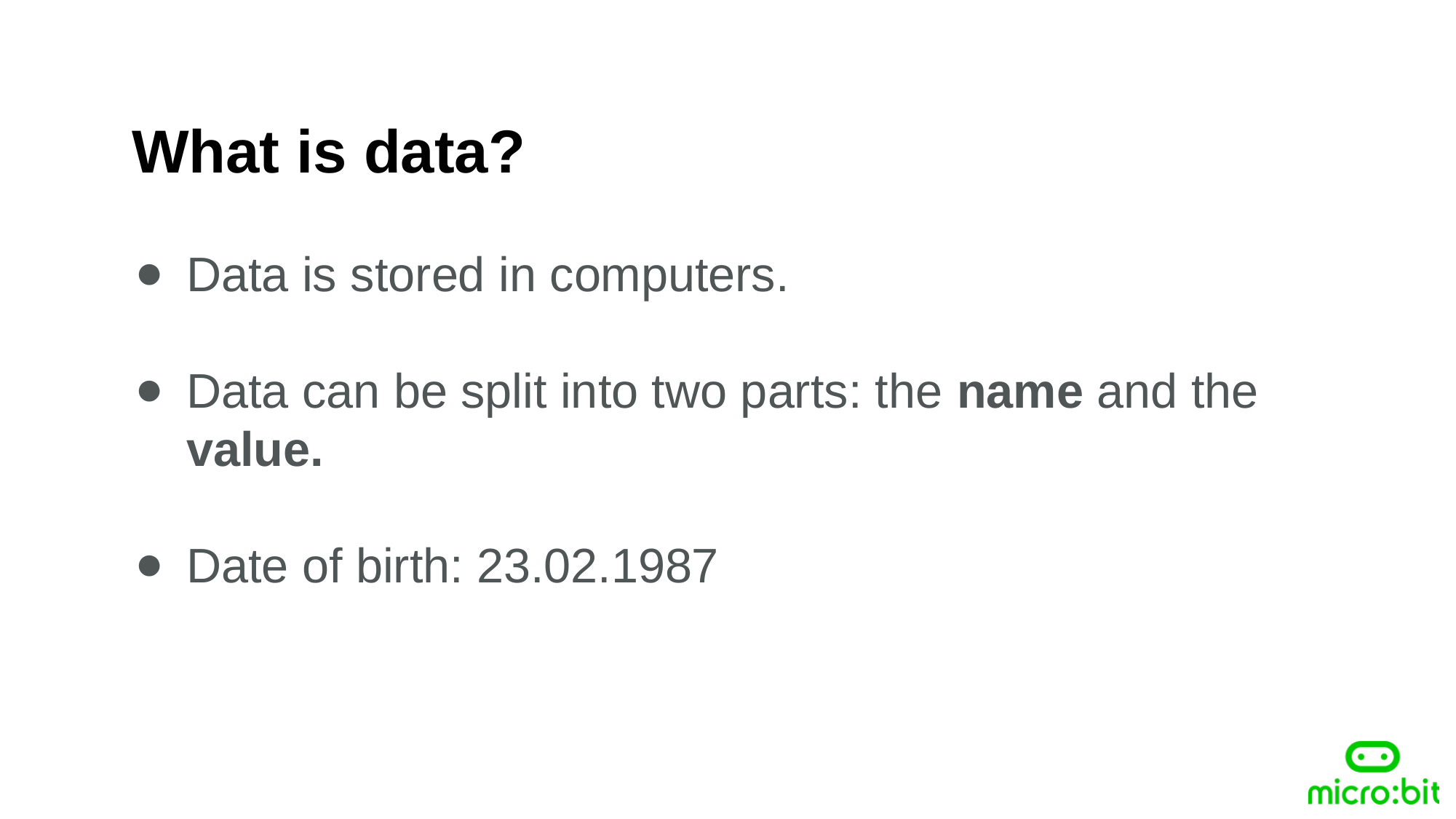

What is data?

Data is stored in computers.

Data can be split into two parts: the name and the value.

Date of birth: 23.02.1987